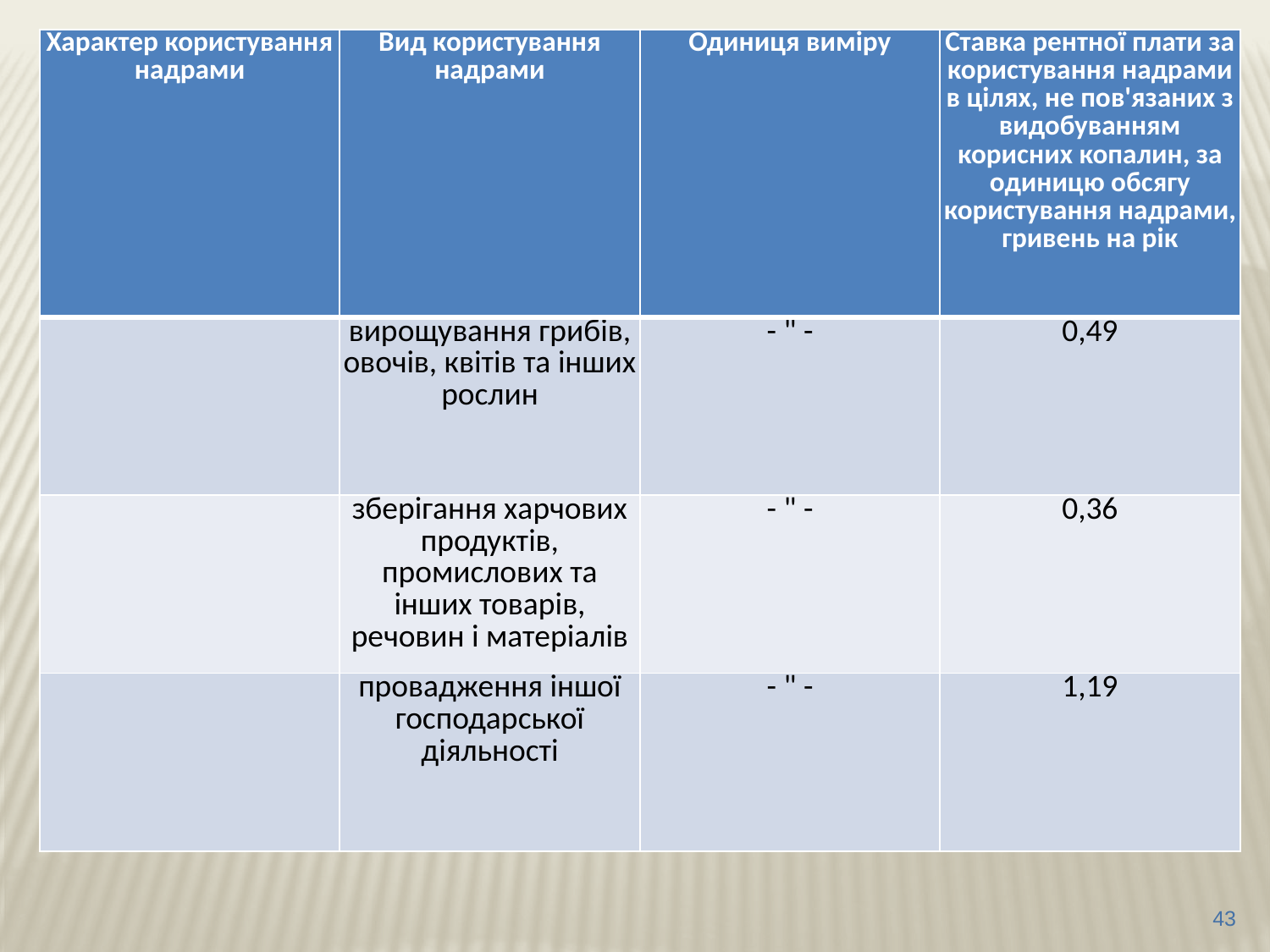

| Характер користування надрами | Вид користування надрами | Одиниця виміру | Ставка рентної плати за користування надрами в цілях, не пов'язаних з видобуванням корисних копалин, за одиницю обсягу користування надрами, гривень на рік |
| --- | --- | --- | --- |
|  | вирощування грибів, овочів, квітів та інших рослин | - " - | 0,49 |
|  | зберігання харчових продуктів, промислових та інших товарів, речовин і матеріалів | - " - | 0,36 |
|  | провадження іншої господарської діяльності | - " - | 1,19 |
43